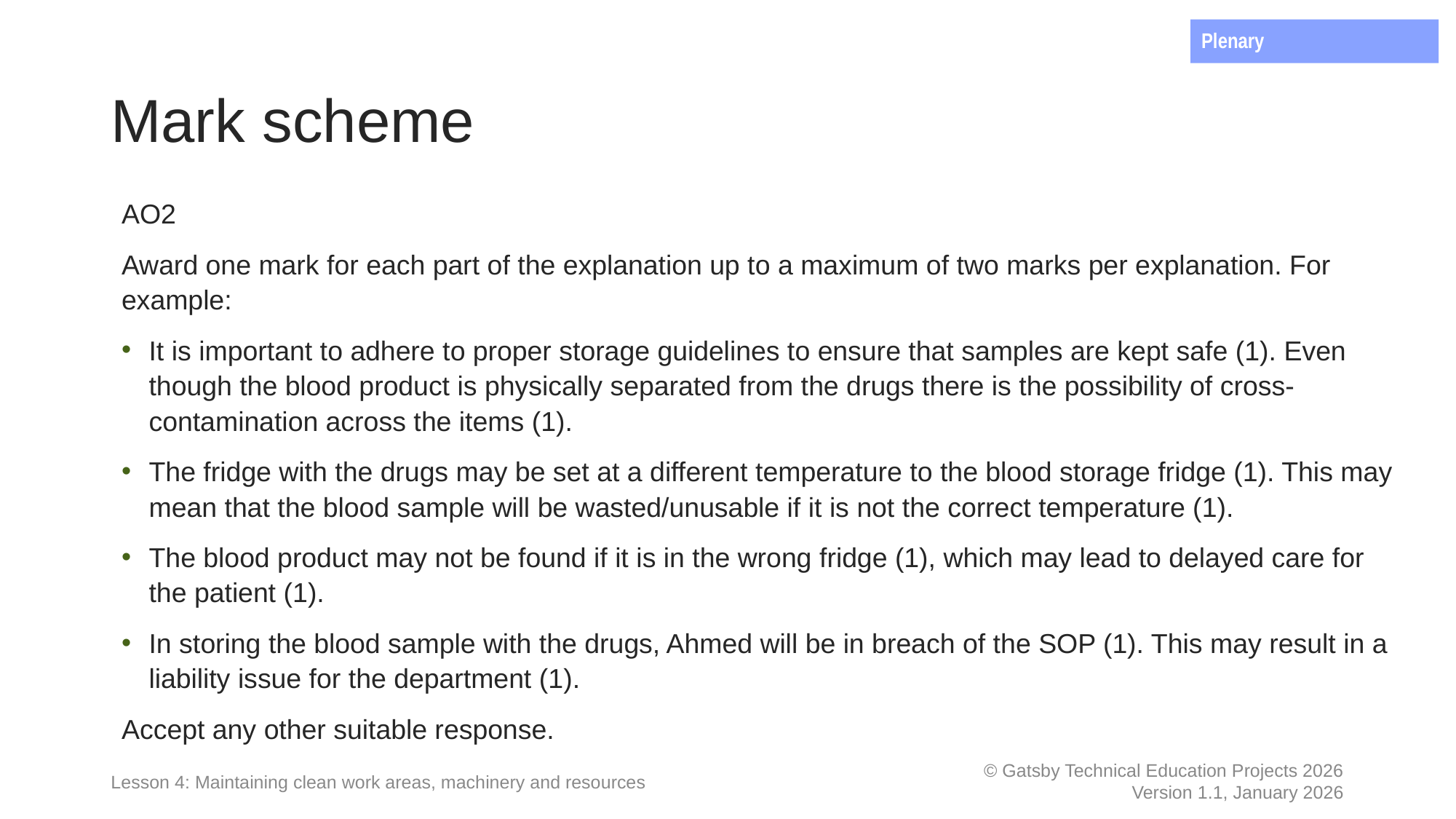

Plenary
# Mark scheme
AO2
Award one mark for each part of the explanation up to a maximum of two marks per explanation. For example:
It is important to adhere to proper storage guidelines to ensure that samples are kept safe (1). Even though the blood product is physically separated from the drugs there is the possibility of cross-contamination across the items (1).
The fridge with the drugs may be set at a different temperature to the blood storage fridge (1). This may mean that the blood sample will be wasted/unusable if it is not the correct temperature (1).
The blood product may not be found if it is in the wrong fridge (1), which may lead to delayed care for the patient (1).
In storing the blood sample with the drugs, Ahmed will be in breach of the SOP (1). This may result in a liability issue for the department (1).
Accept any other suitable response.
Lesson 4: Maintaining clean work areas, machinery and resources